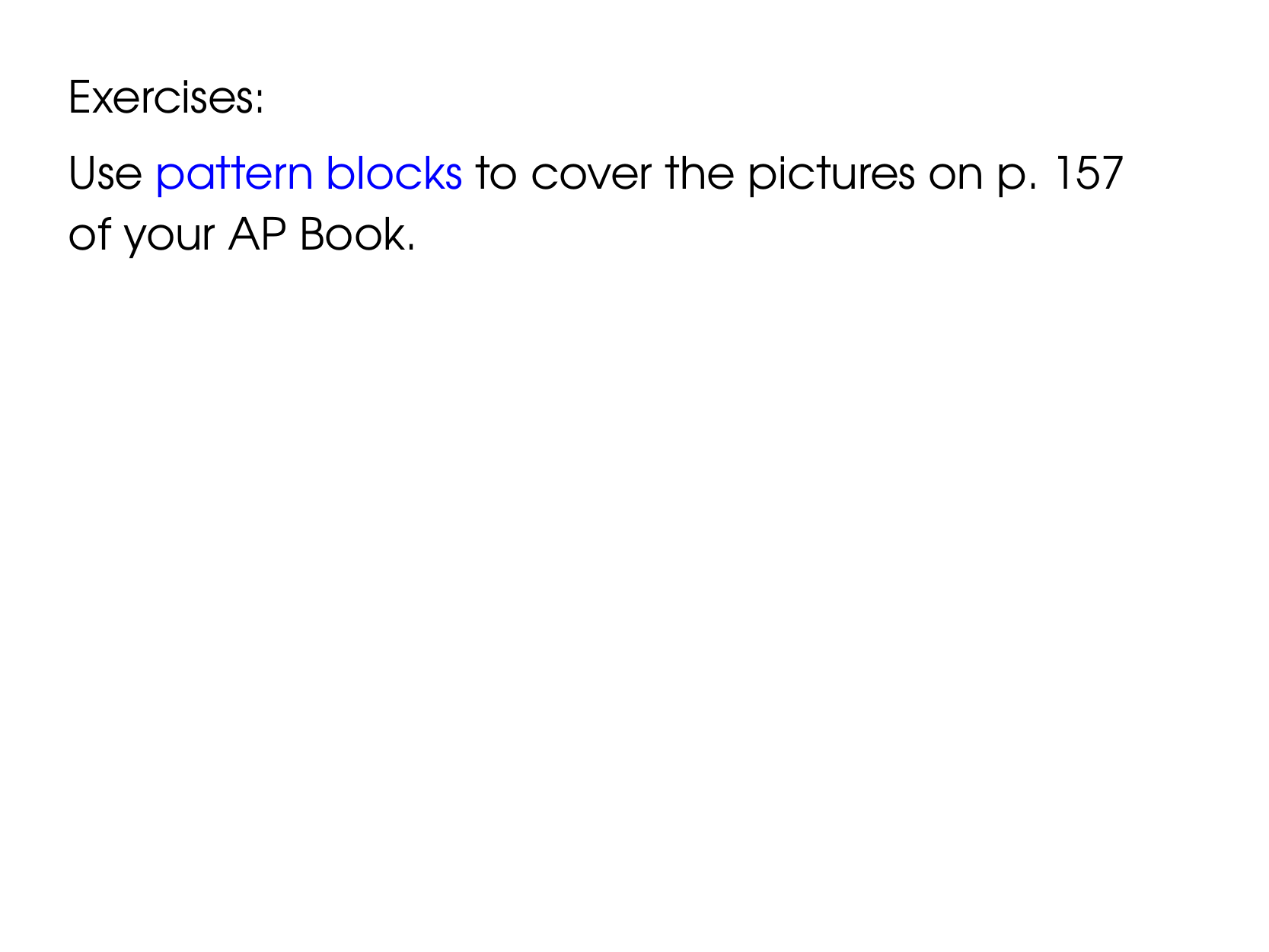

Exercises:
Use pattern blocks to cover the pictures on p. 157
of your AP Book.